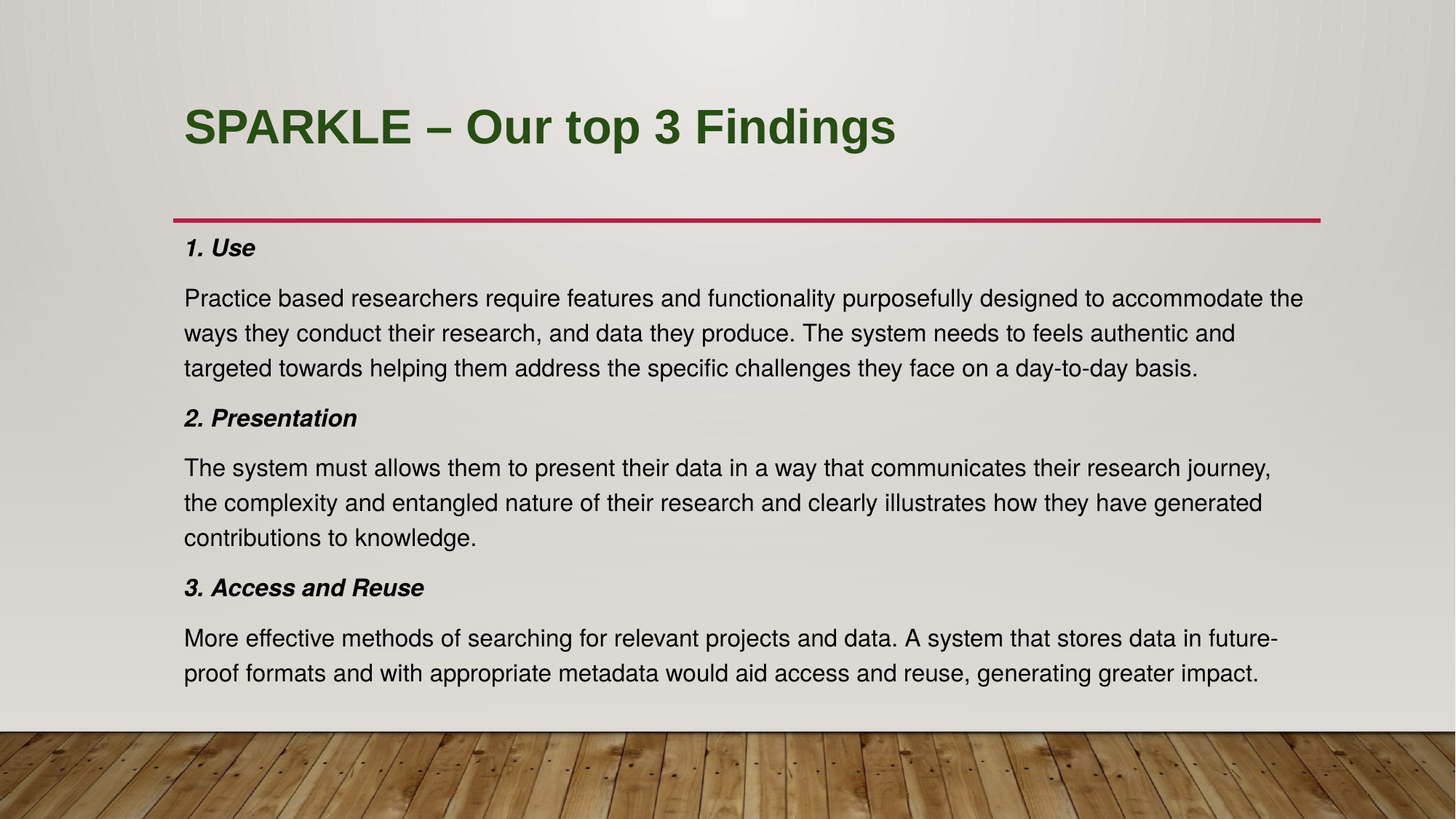

# SPARKLE – Our top 3 Findings
1. Use
Practice based researchers require features and functionality purposefully designed to accommodate the ways they conduct their research, and data they produce. The system needs to feels authentic and targeted towards helping them address the specific challenges they face on a day-to-day basis.
2. Presentation
The system must allows them to present their data in a way that communicates their research journey, the complexity and entangled nature of their research and clearly illustrates how they have generated contributions to knowledge.
3. Access and Reuse
More effective methods of searching for relevant projects and data. A system that stores data in future-proof formats and with appropriate metadata would aid access and reuse, generating greater impact.